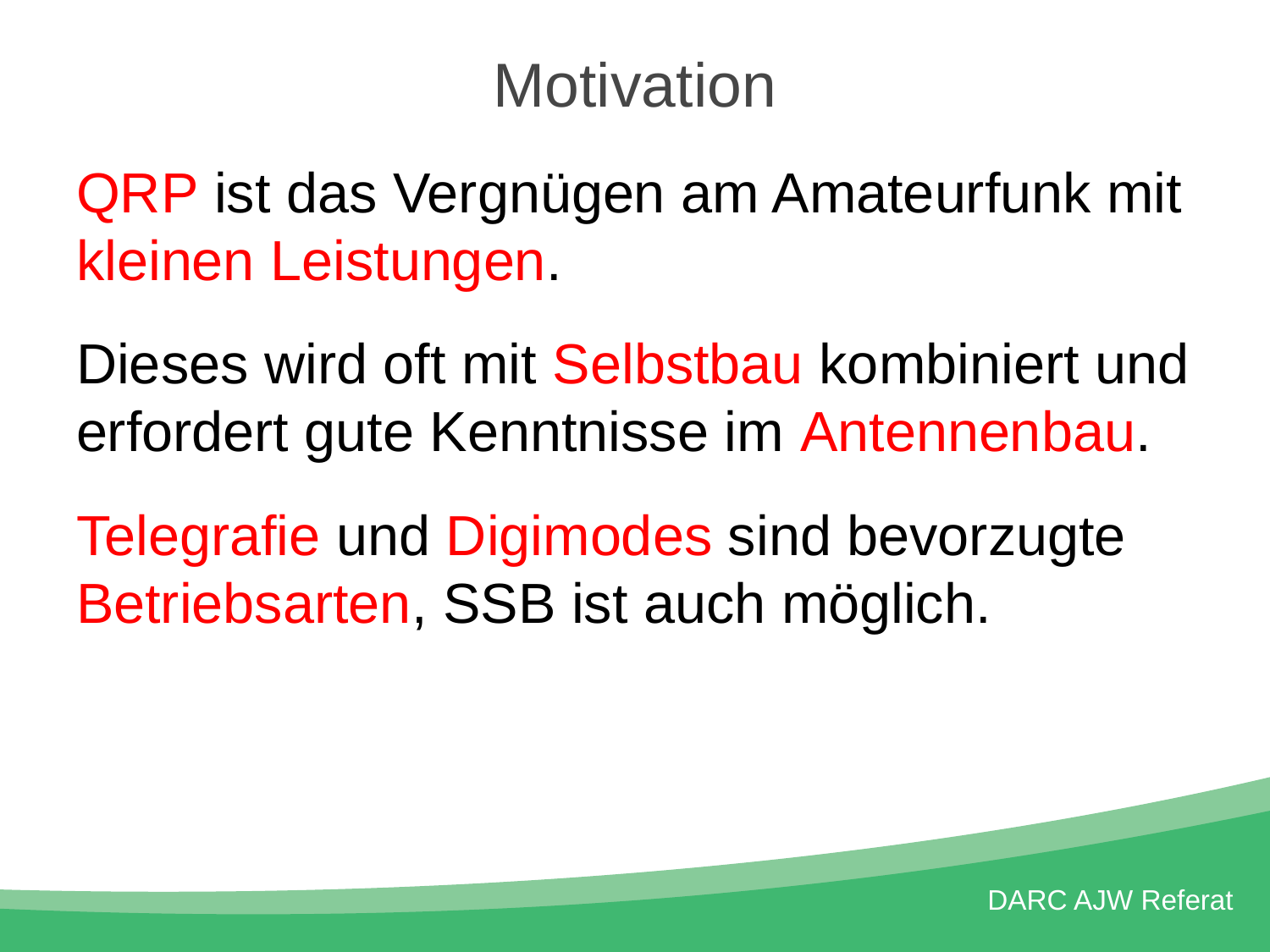

# Motivation
QRP ist das Vergnügen am Amateurfunk mit kleinen Leistungen.

Dieses wird oft mit Selbstbau kombiniert und erfordert gute Kenntnisse im Antennenbau.

Telegrafie und Digimodes sind bevorzugte Betriebsarten, SSB ist auch möglich.